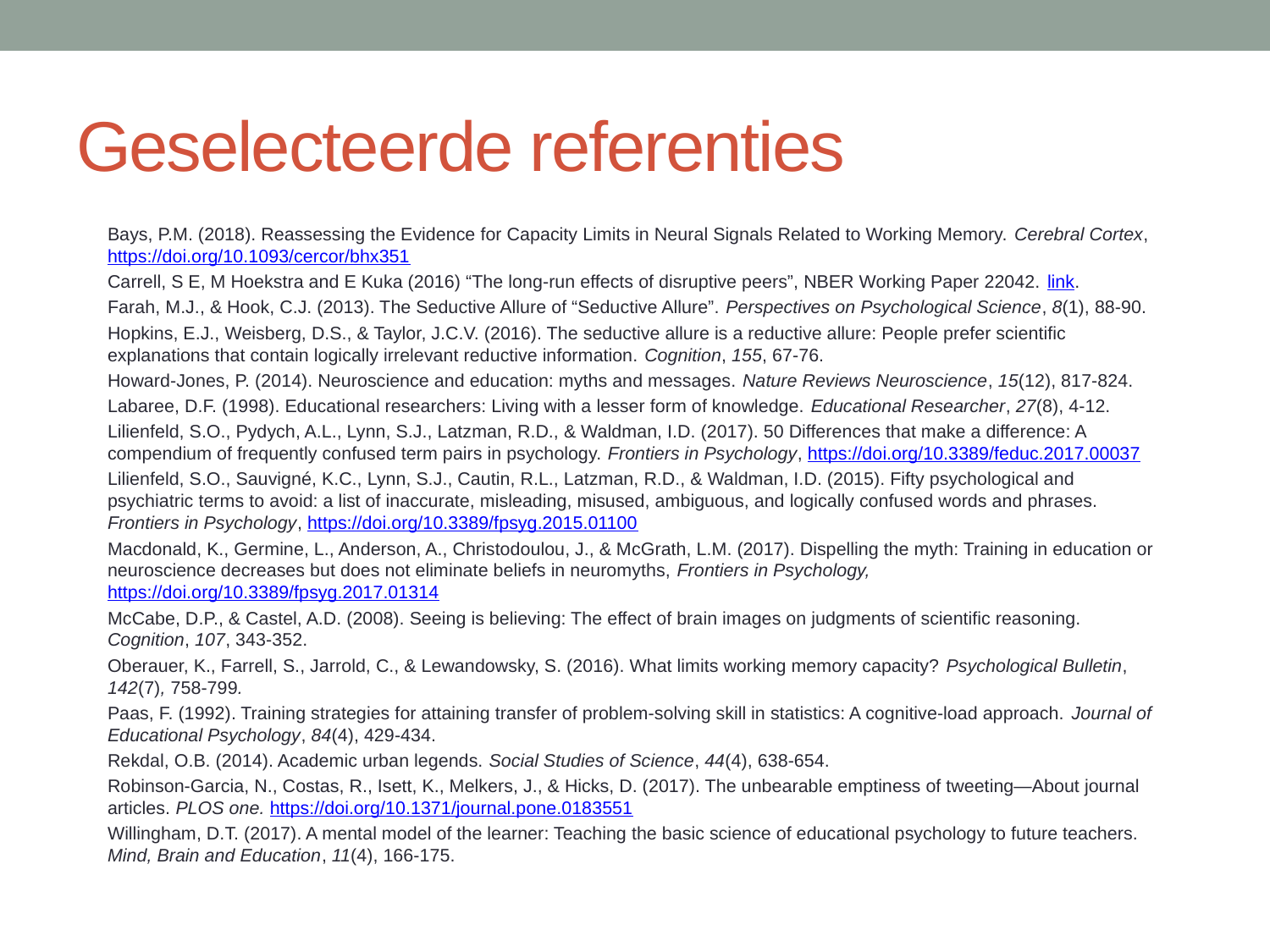

# Geselecteerde referenties
Bays, P.M. (2018). Reassessing the Evidence for Capacity Limits in Neural Signals Related to Working Memory. Cerebral Cortex, https://doi.org/10.1093/cercor/bhx351
Carrell, S E, M Hoekstra and E Kuka (2016) “The long-run effects of disruptive peers”, NBER Working Paper 22042. link.
Farah, M.J., & Hook, C.J. (2013). The Seductive Allure of “Seductive Allure”. Perspectives on Psychological Science, 8(1), 88-90.
Hopkins, E.J., Weisberg, D.S., & Taylor, J.C.V. (2016). The seductive allure is a reductive allure: People prefer scientific explanations that contain logically irrelevant reductive information. Cognition, 155, 67-76.
Howard-Jones, P. (2014). Neuroscience and education: myths and messages. Nature Reviews Neuroscience, 15(12), 817-824.
Labaree, D.F. (1998). Educational researchers: Living with a lesser form of knowledge. Educational Researcher, 27(8), 4-12.
Lilienfeld, S.O., Pydych, A.L., Lynn, S.J., Latzman, R.D., & Waldman, I.D. (2017). 50 Differences that make a difference: A compendium of frequently confused term pairs in psychology. Frontiers in Psychology, https://doi.org/10.3389/feduc.2017.00037
Lilienfeld, S.O., Sauvigné, K.C., Lynn, S.J., Cautin, R.L., Latzman, R.D., & Waldman, I.D. (2015). Fifty psychological and psychiatric terms to avoid: a list of inaccurate, misleading, misused, ambiguous, and logically confused words and phrases. Frontiers in Psychology, https://doi.org/10.3389/fpsyg.2015.01100
Macdonald, K., Germine, L., Anderson, A., Christodoulou, J., & McGrath, L.M. (2017). Dispelling the myth: Training in education or neuroscience decreases but does not eliminate beliefs in neuromyths, Frontiers in Psychology, https://doi.org/10.3389/fpsyg.2017.01314
McCabe, D.P., & Castel, A.D. (2008). Seeing is believing: The effect of brain images on judgments of scientific reasoning. Cognition, 107, 343-352.
Oberauer, K., Farrell, S., Jarrold, C., & Lewandowsky, S. (2016). What limits working memory capacity? Psychological Bulletin, 142(7), 758-799.
Paas, F. (1992). Training strategies for attaining transfer of problem-solving skill in statistics: A cognitive-load approach. Journal of Educational Psychology, 84(4), 429-434.
Rekdal, O.B. (2014). Academic urban legends. Social Studies of Science, 44(4), 638-654.
Robinson-Garcia, N., Costas, R., Isett, K., Melkers, J., & Hicks, D. (2017). The unbearable emptiness of tweeting—About journal articles. PLOS one. https://doi.org/10.1371/journal.pone.0183551
Willingham, D.T. (2017). A mental model of the learner: Teaching the basic science of educational psychology to future teachers. Mind, Brain and Education, 11(4), 166-175.